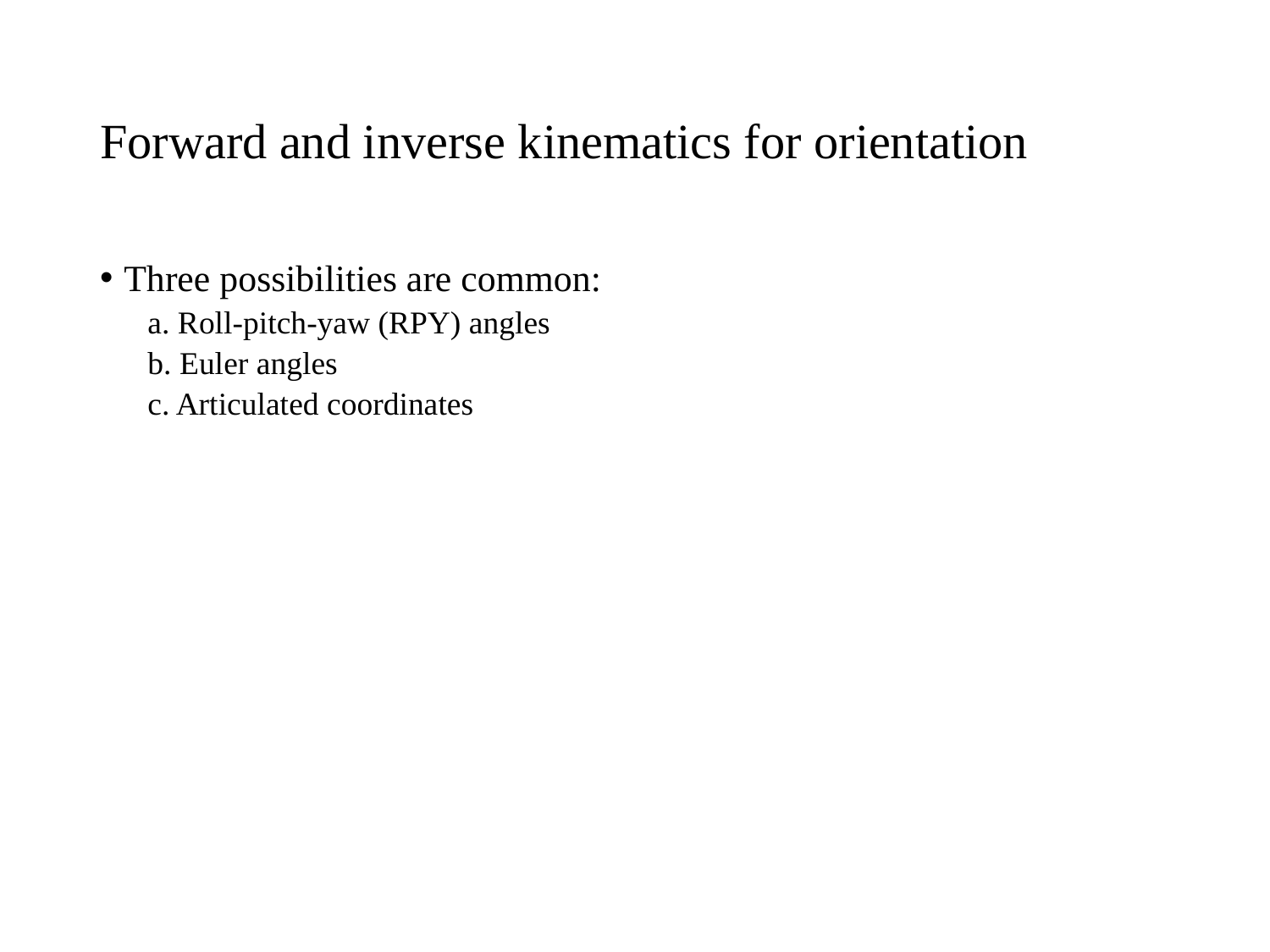

# Forward and inverse kinematics for orientation
Three possibilities are common:
a. Roll-pitch-yaw (RPY) angles
b. Euler angles
c. Articulated coordinates